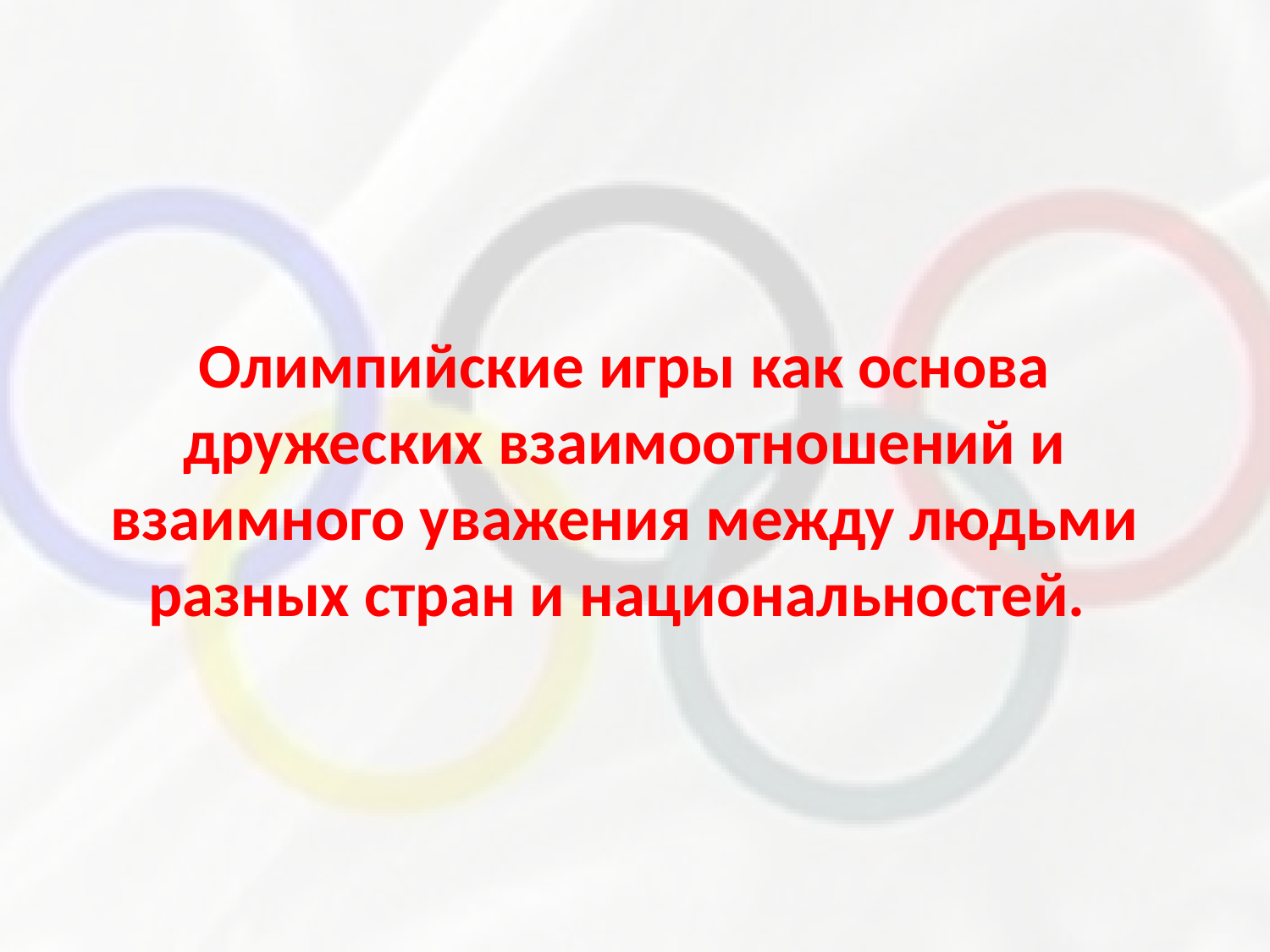

Олимпийские игры как основа дружеских взаимоотношений и взаимного уважения между людьми разных стран и национальностей.